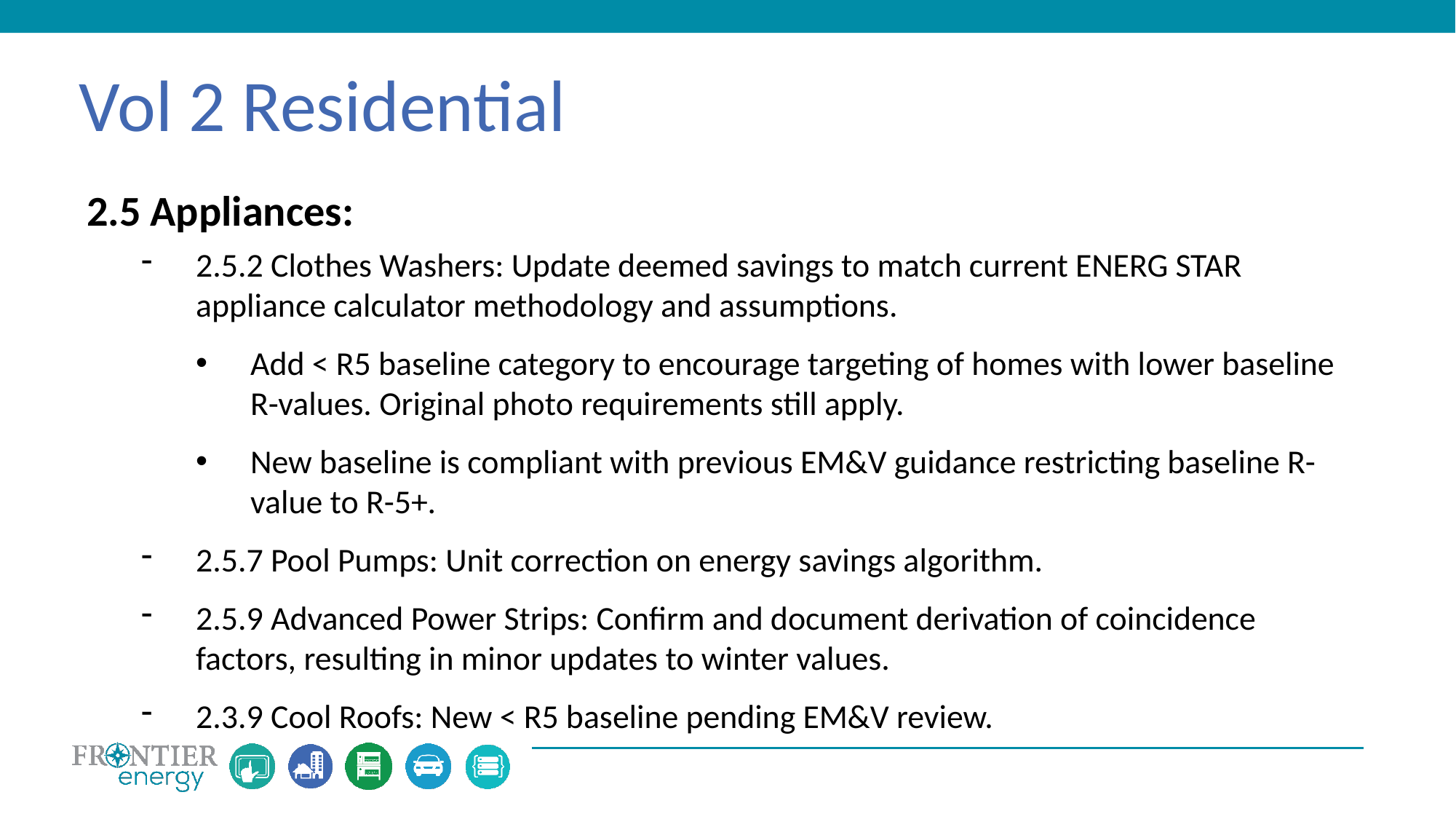

Vol 2 Residential
2.5 Appliances:
2.5.2 Clothes Washers: Update deemed savings to match current ENERG STAR appliance calculator methodology and assumptions.
Add < R5 baseline category to encourage targeting of homes with lower baseline R-values. Original photo requirements still apply.
New baseline is compliant with previous EM&V guidance restricting baseline R-value to R-5+.
2.5.7 Pool Pumps: Unit correction on energy savings algorithm.
2.5.9 Advanced Power Strips: Confirm and document derivation of coincidence factors, resulting in minor updates to winter values.
2.3.9 Cool Roofs: New < R5 baseline pending EM&V review.